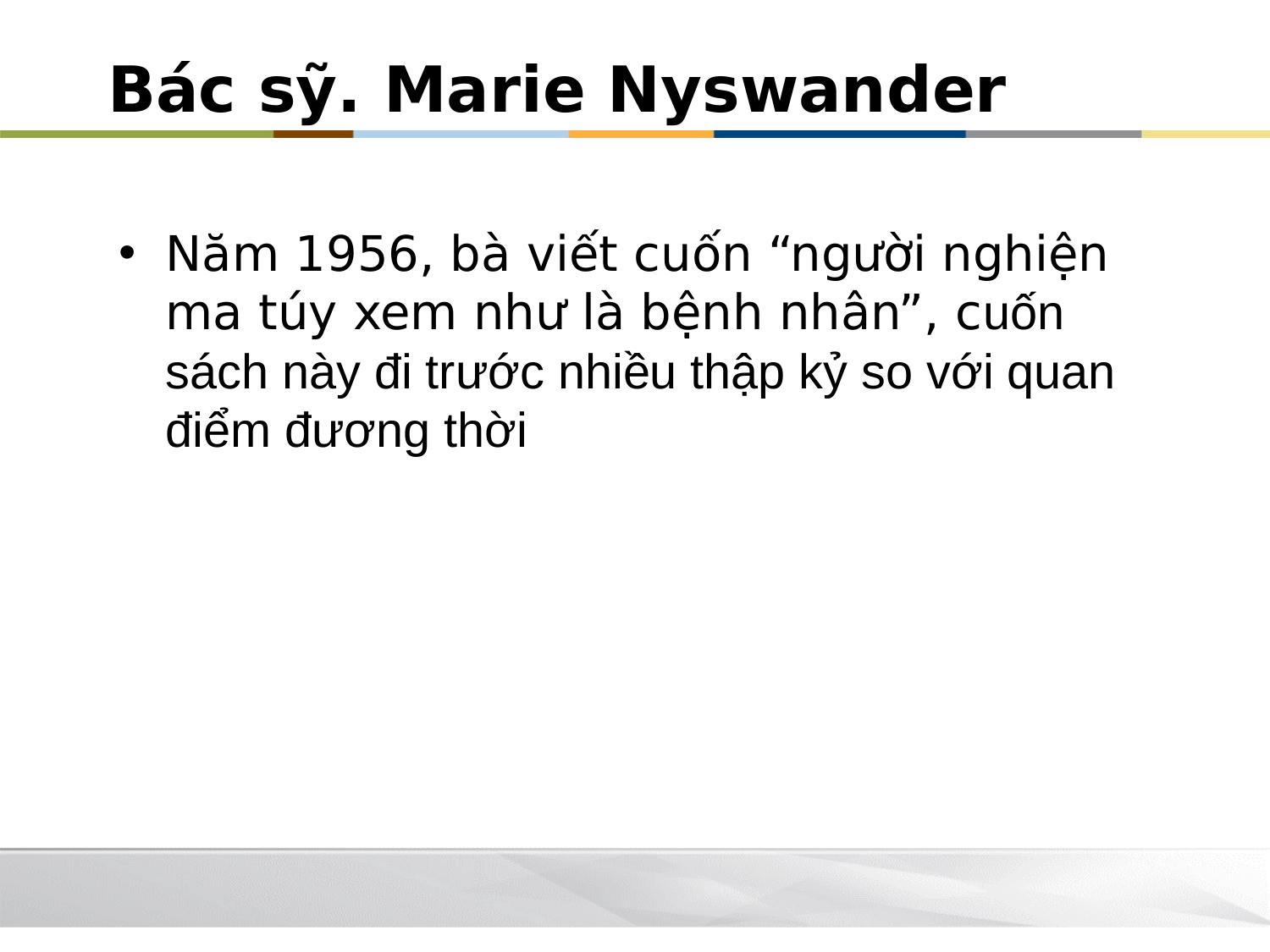

Bác sỹ. Marie Nyswander

Năm 1956, bà viết cuốn “người nghiện ma túy xem như là bệnh nhân”, cuốn sách này đi trước nhiều thập kỷ so với quan điểm đương thời